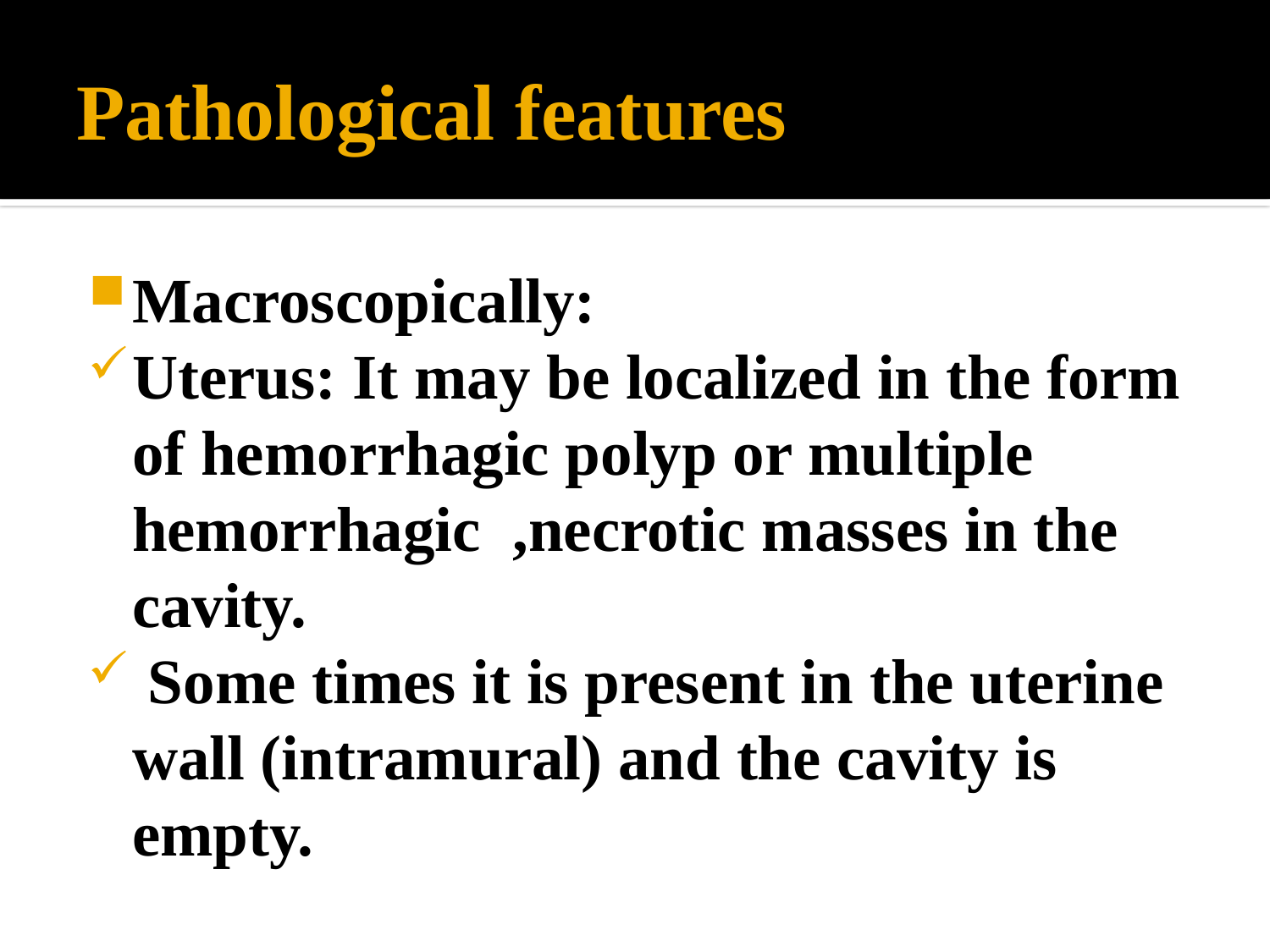

# Pathological features
Macroscopically:
Uterus: It may be localized in the form of hemorrhagic polyp or multiple hemorrhagic  ,necrotic masses in the cavity.
 Some times it is present in the uterine wall (intramural) and the cavity is empty.